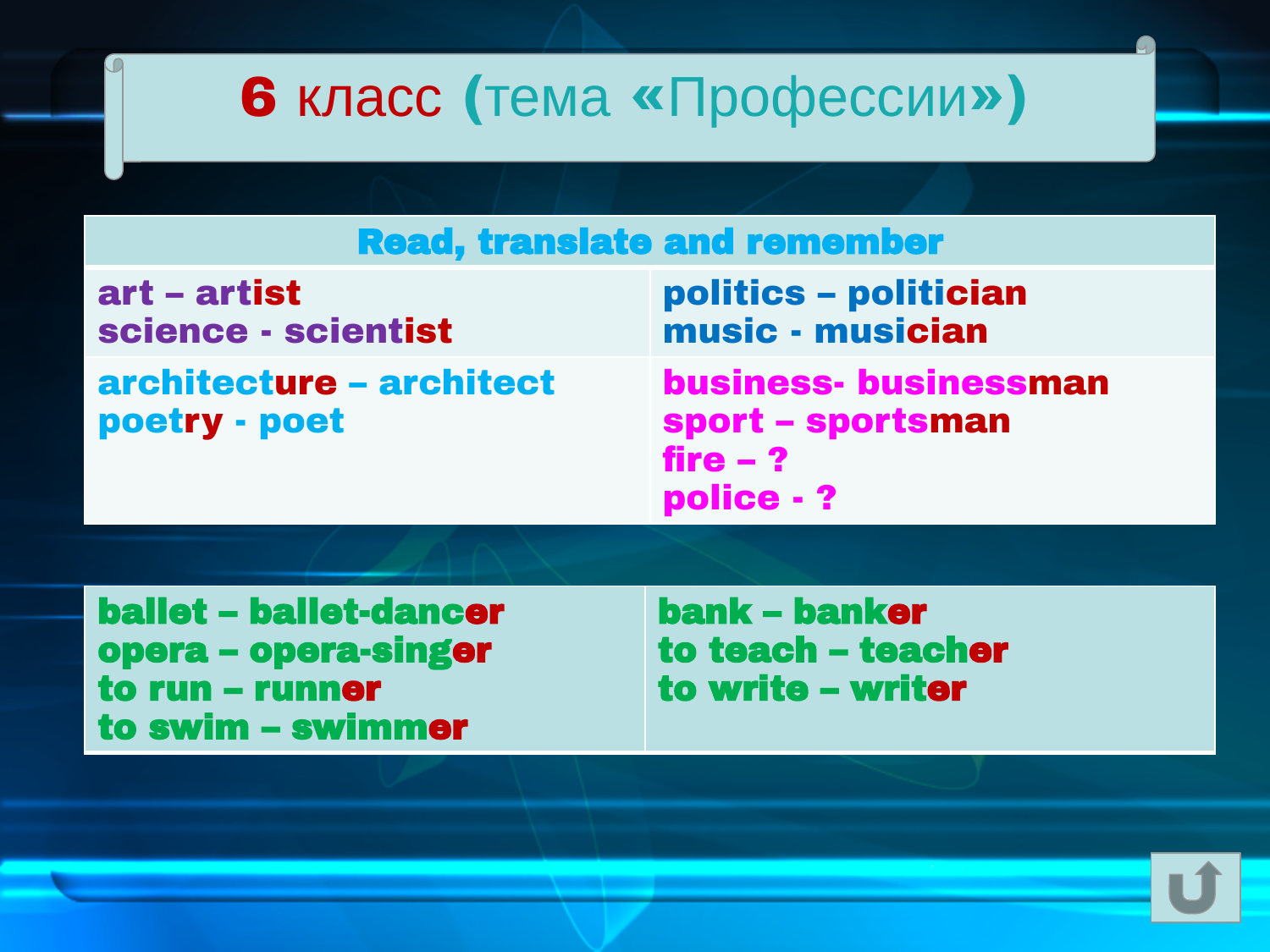

6 класс (тема «Профессии»)
| Read, translate and remember |  |
| --- | --- |
| art – artist science - scientist | politics – politician music - musician |
| architecture – architect poetry - poet | business- businessman sport – sportsman fire – ? police - ? |
| ballet – ballet-dancer opera – opera-singer to run – runner to swim – swimmer | bank – banker to teach – teacher to write – writer |
| --- | --- |